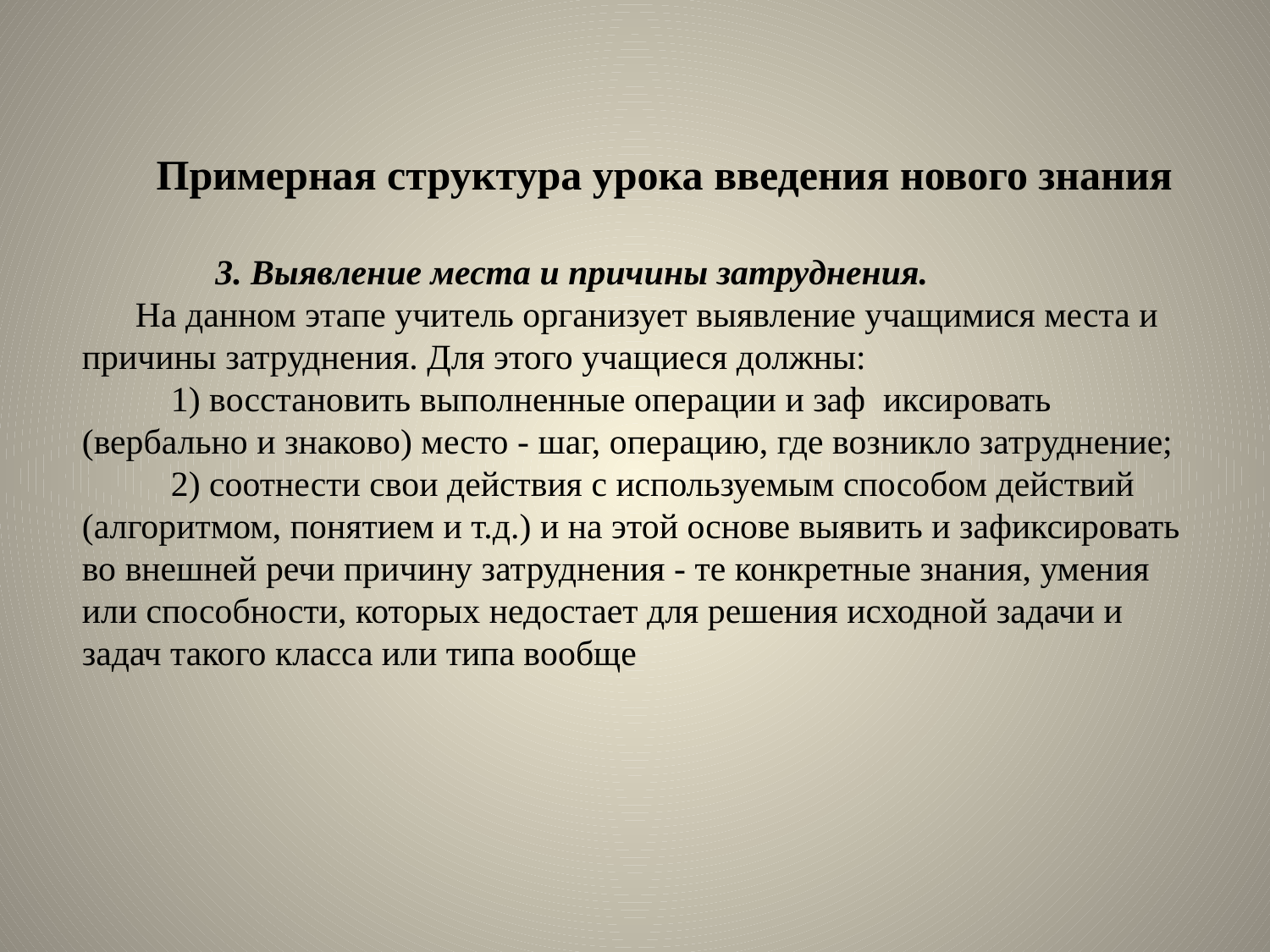

Примерная структура урока введения нового знания

               3. Выявление места и причины затруднения.
      На данном этапе учитель организует выявление учащимися места и причины затруднения. Для этого учащиеся должны:
          1) восстановить выполненные операции и заф  иксировать (вербально и знаково) место - шаг, операцию, где возникло затруднение;
          2) соотнести свои действия с используемым способом действий (алгоритмом, понятием и т.д.) и на этой основе выявить и зафиксировать во внешней речи причину затруднения - те конкретные знания, умения или способности, которых недостает для решения исходной задачи и задач такого класса или типа вообще